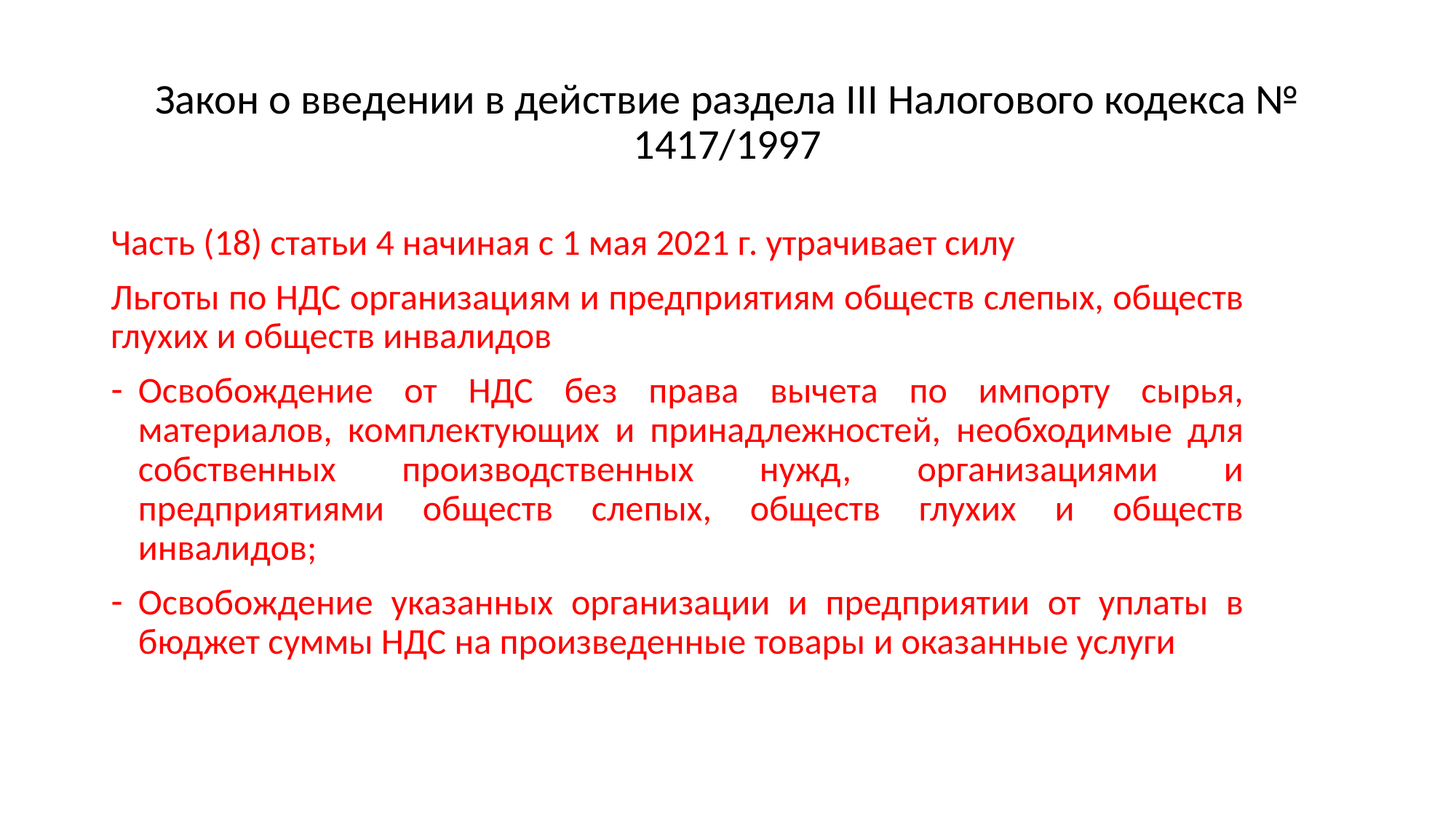

# Закон о введении в действие раздела III Налогового кодекса № 1417/1997
Часть (18) статьи 4 начиная с 1 мая 2021 г. утрачивает силу
Льготы по НДС организациям и предприятиям обществ слепых, обществ глухих и обществ инвалидов
Освобождение от НДС без права вычета по импорту сырья, материалов, комплектующих и принадлежностей, необходимые для собственных производственных нужд, организациями и предприятиями обществ слепых, обществ глухих и обществ инвалидов;
Освобождение указанных организации и предприятии от уплаты в бюджет суммы НДС на произведенные товары и оказанные услуги